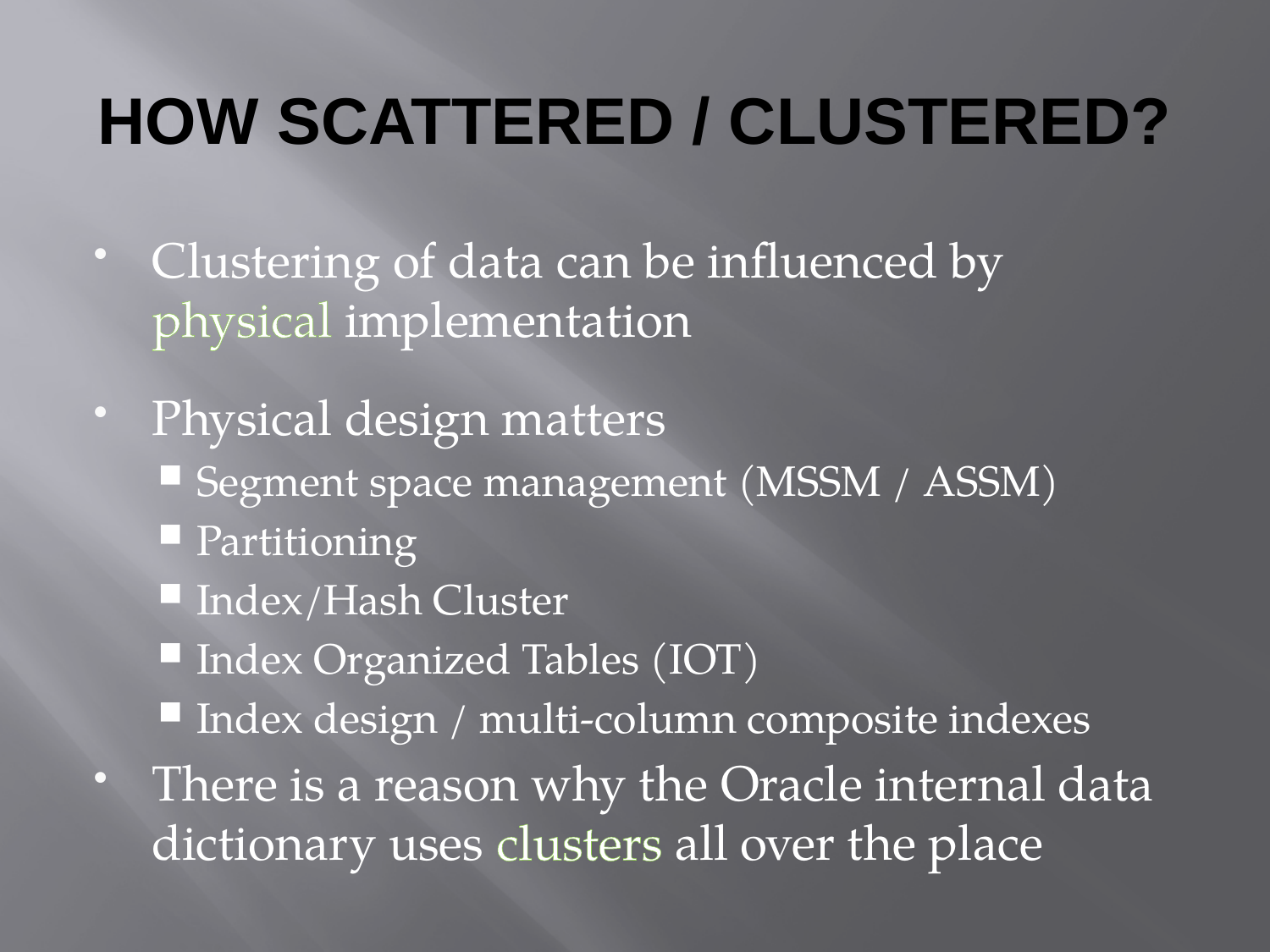

# HOW SCATTERED / CLUSTERED?
Clustering of data can be influenced by physical implementation
Physical design matters
Segment space management (MSSM / ASSM)
Partitioning
Index/Hash Cluster
Index Organized Tables (IOT)
Index design / multi-column composite indexes
There is a reason why the Oracle internal data dictionary uses clusters all over the place